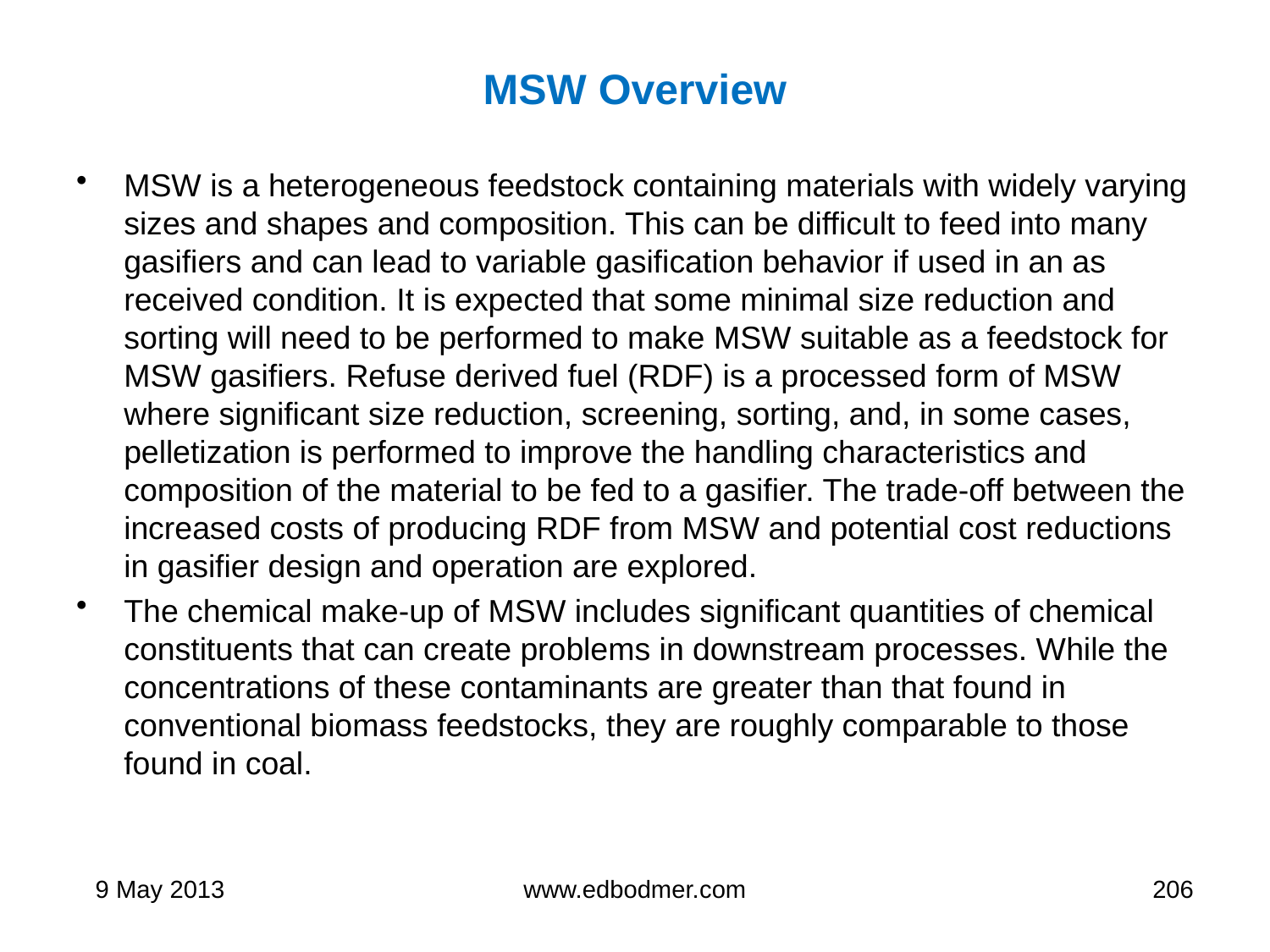

# MSW Overview
MSW is a heterogeneous feedstock containing materials with widely varying sizes and shapes and composition. This can be difficult to feed into many gasifiers and can lead to variable gasification behavior if used in an as received condition. It is expected that some minimal size reduction and sorting will need to be performed to make MSW suitable as a feedstock for MSW gasifiers. Refuse derived fuel (RDF) is a processed form of MSW where significant size reduction, screening, sorting, and, in some cases, pelletization is performed to improve the handling characteristics and composition of the material to be fed to a gasifier. The trade-off between the increased costs of producing RDF from MSW and potential cost reductions in gasifier design and operation are explored.
The chemical make-up of MSW includes significant quantities of chemical constituents that can create problems in downstream processes. While the concentrations of these contaminants are greater than that found in conventional biomass feedstocks, they are roughly comparable to those found in coal.
9 May 2013
www.edbodmer.com
206